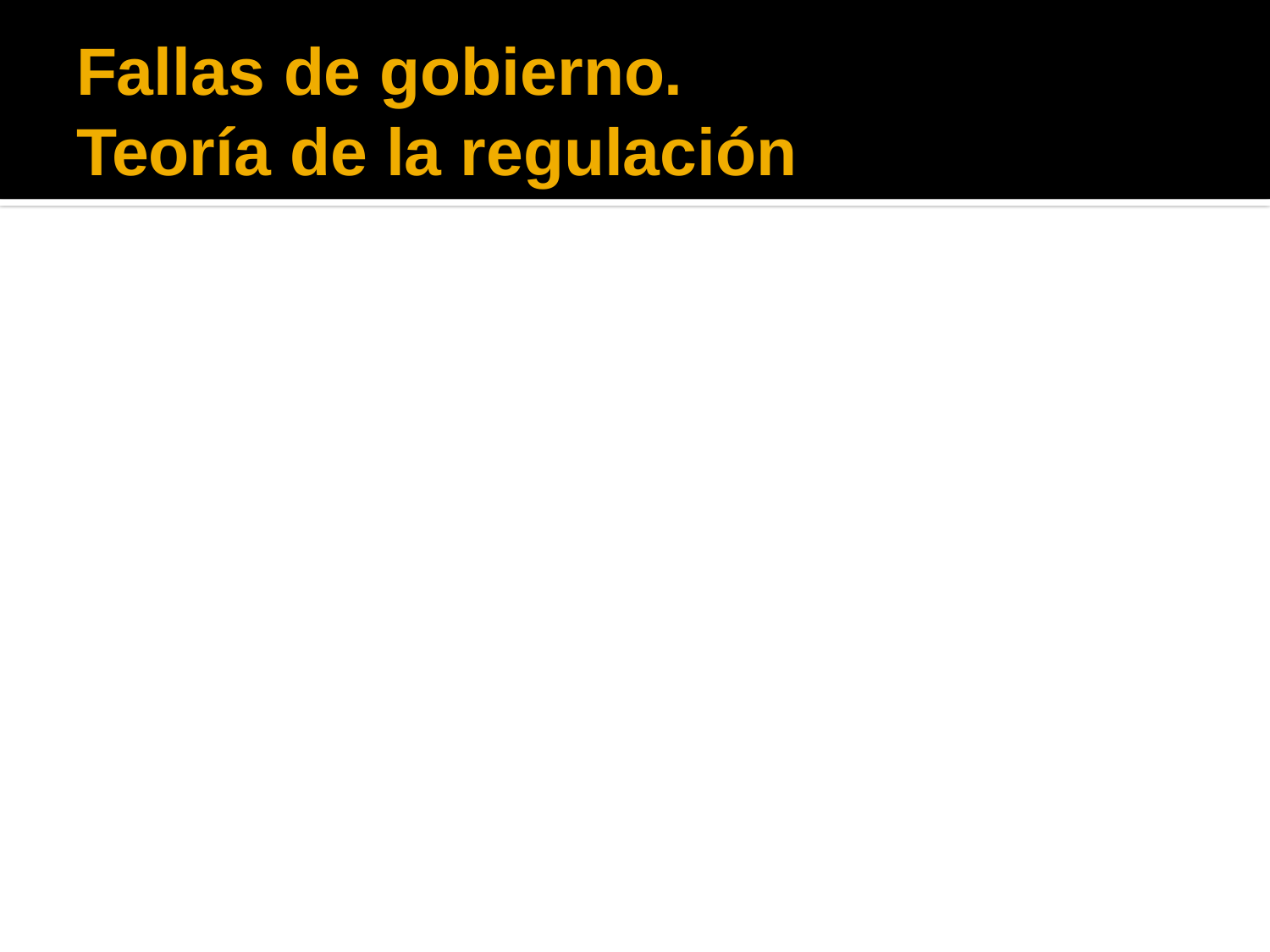

# Fallas de gobierno. Teoría de la regulación